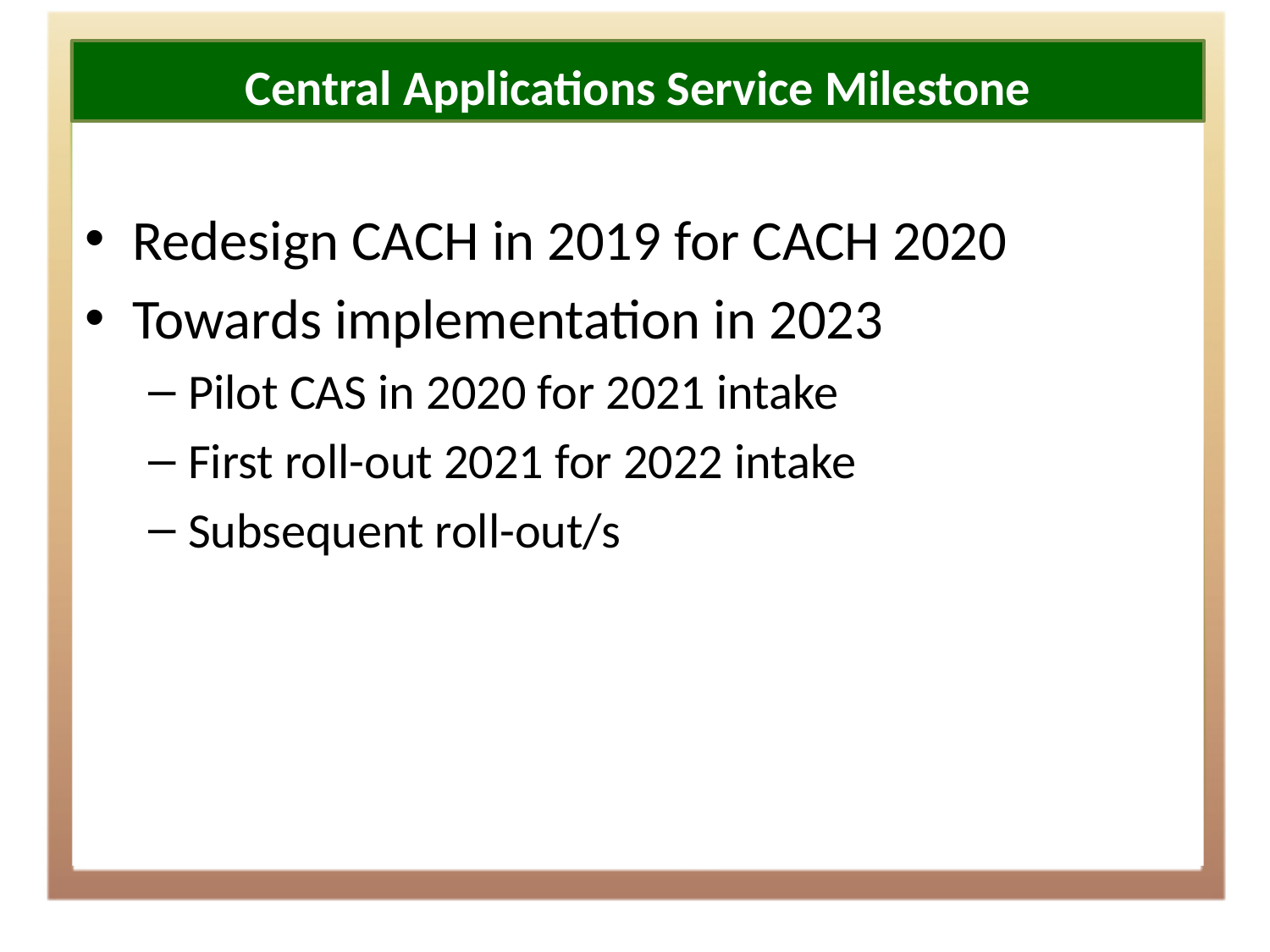

Central Applications Service Milestone

Redesign CACH in 2019 for CACH 2020
Towards implementation in 2023
Pilot CAS in 2020 for 2021 intake
First roll-out 2021 for 2022 intake
Subsequent roll-out/s

#